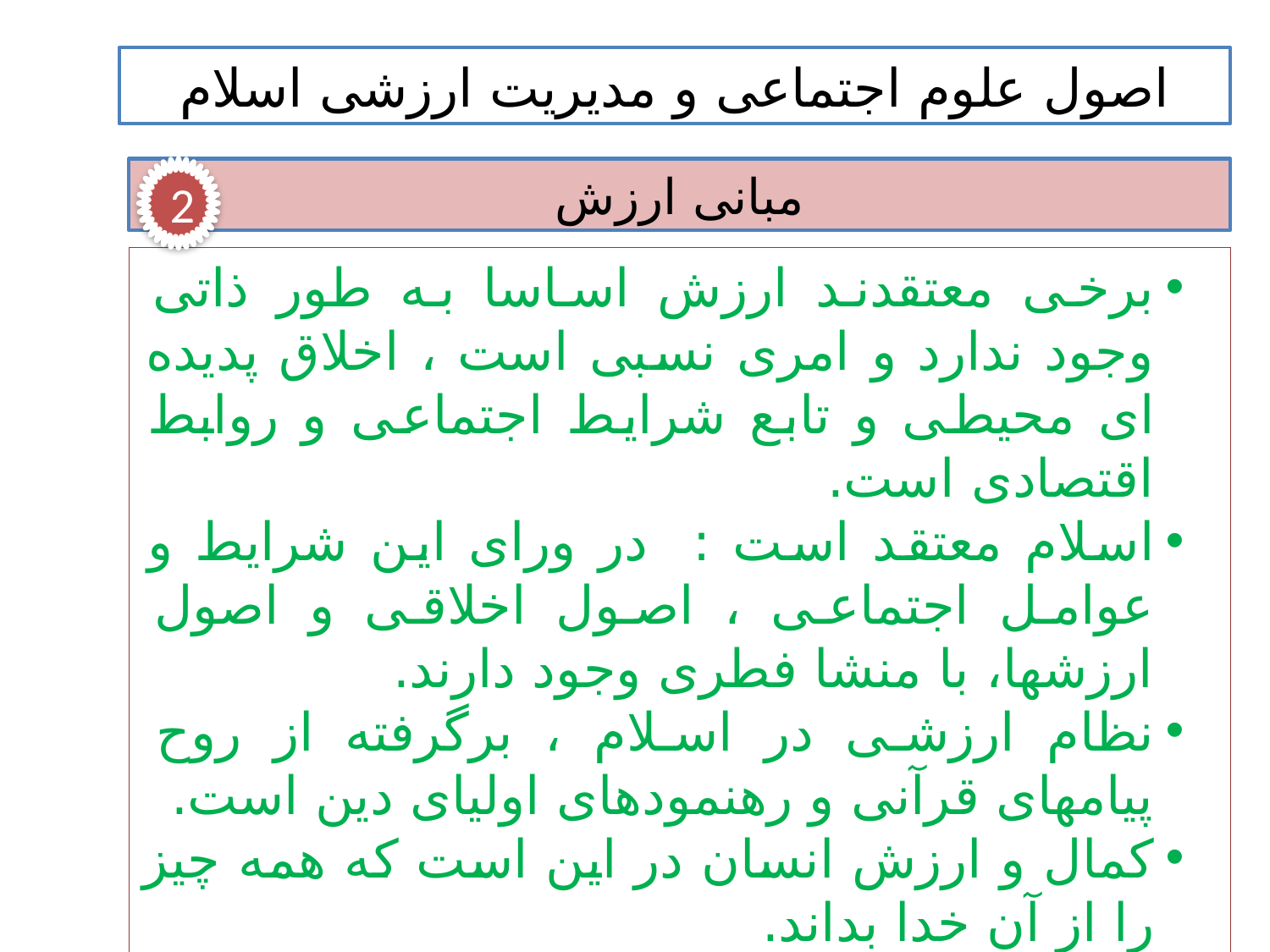

اصول علوم اجتماعی و مدیریت ارزشی اسلام
مبانی ارزش
2
برخی معتقدند ارزش اساسا به طور ذاتی وجود ندارد و امری نسبی است ، اخلاق پدیده ای محیطی و تابع شرایط اجتماعی و روابط اقتصادی است.
اسلام معتقد است :  در ورای این شرایط و عوامل اجتماعی ، اصول اخلاقی و اصول ارزشها، با منشا فطری وجود دارند.
نظام ارزشی در اسلام ، برگرفته از روح پیامهای قرآنی و رهنمودهای اولیای دین است.
کمال و ارزش انسان در این است که همه چیز را از آن خدا بداند.